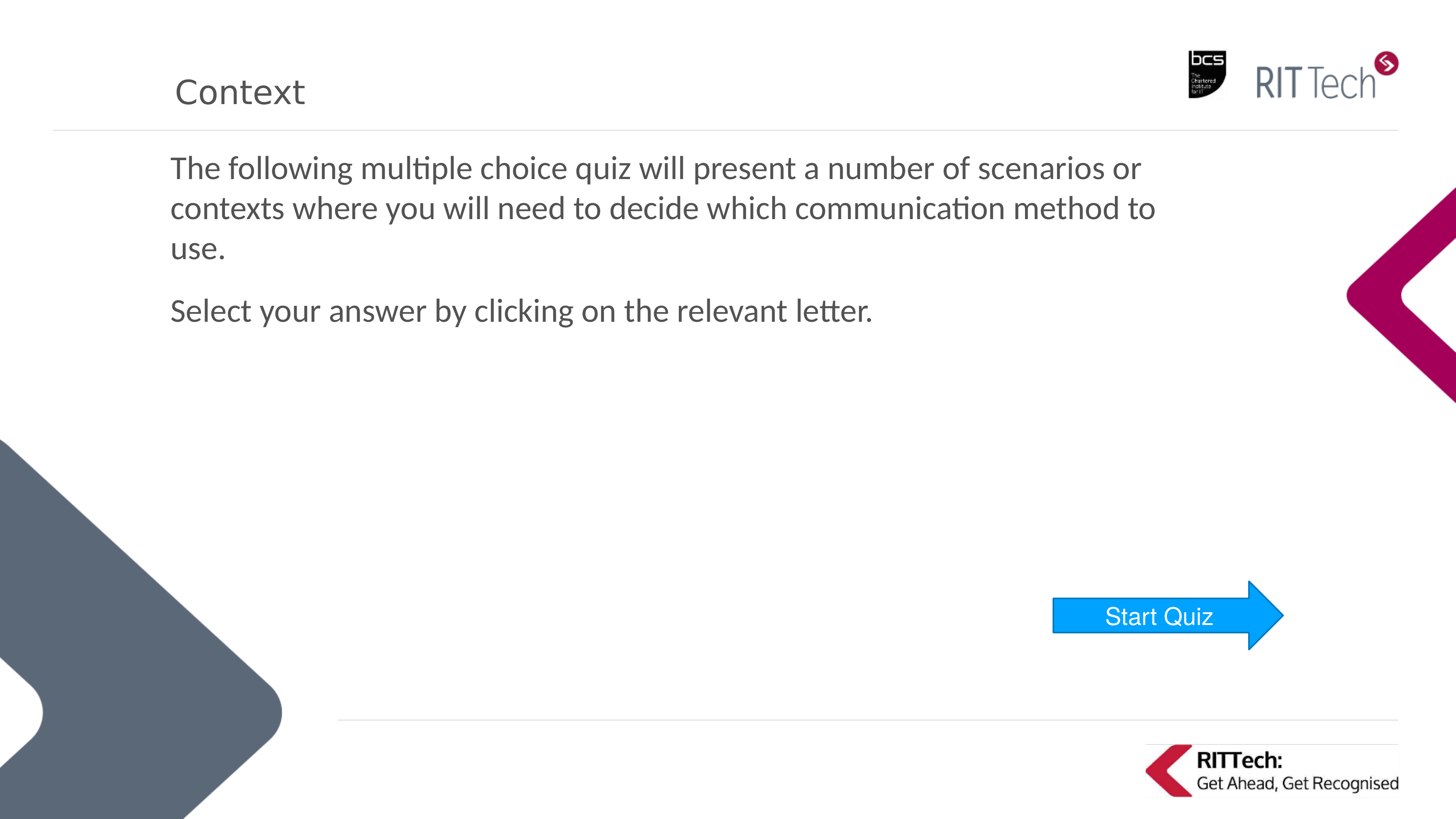

# Context
The following multiple choice quiz will present a number of scenarios or contexts where you will need to decide which communication method to use.
Select your answer by clicking on the relevant letter.
Start Quiz